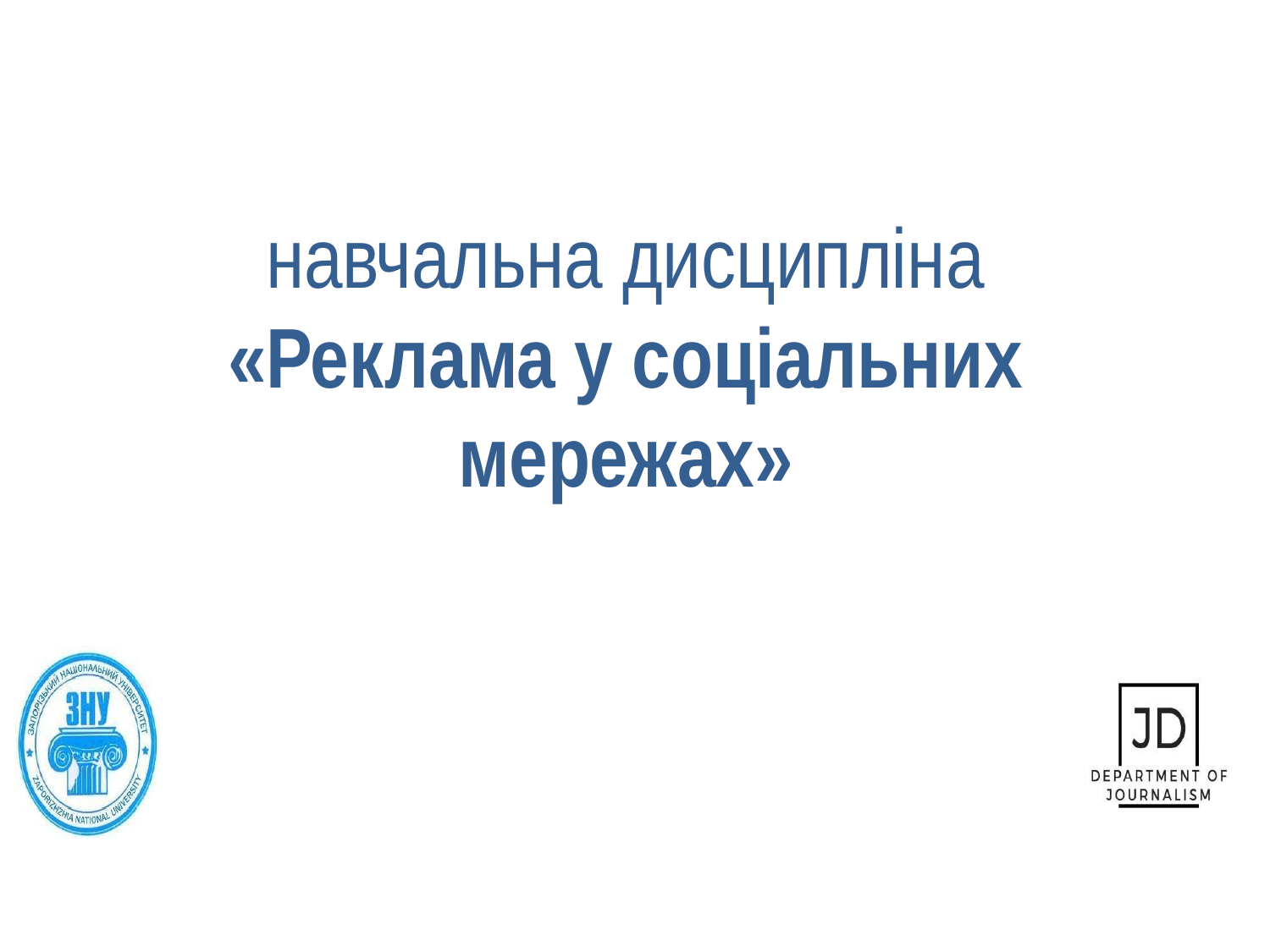

# навчальна дисципліна
«Реклама у соціальних мережах»